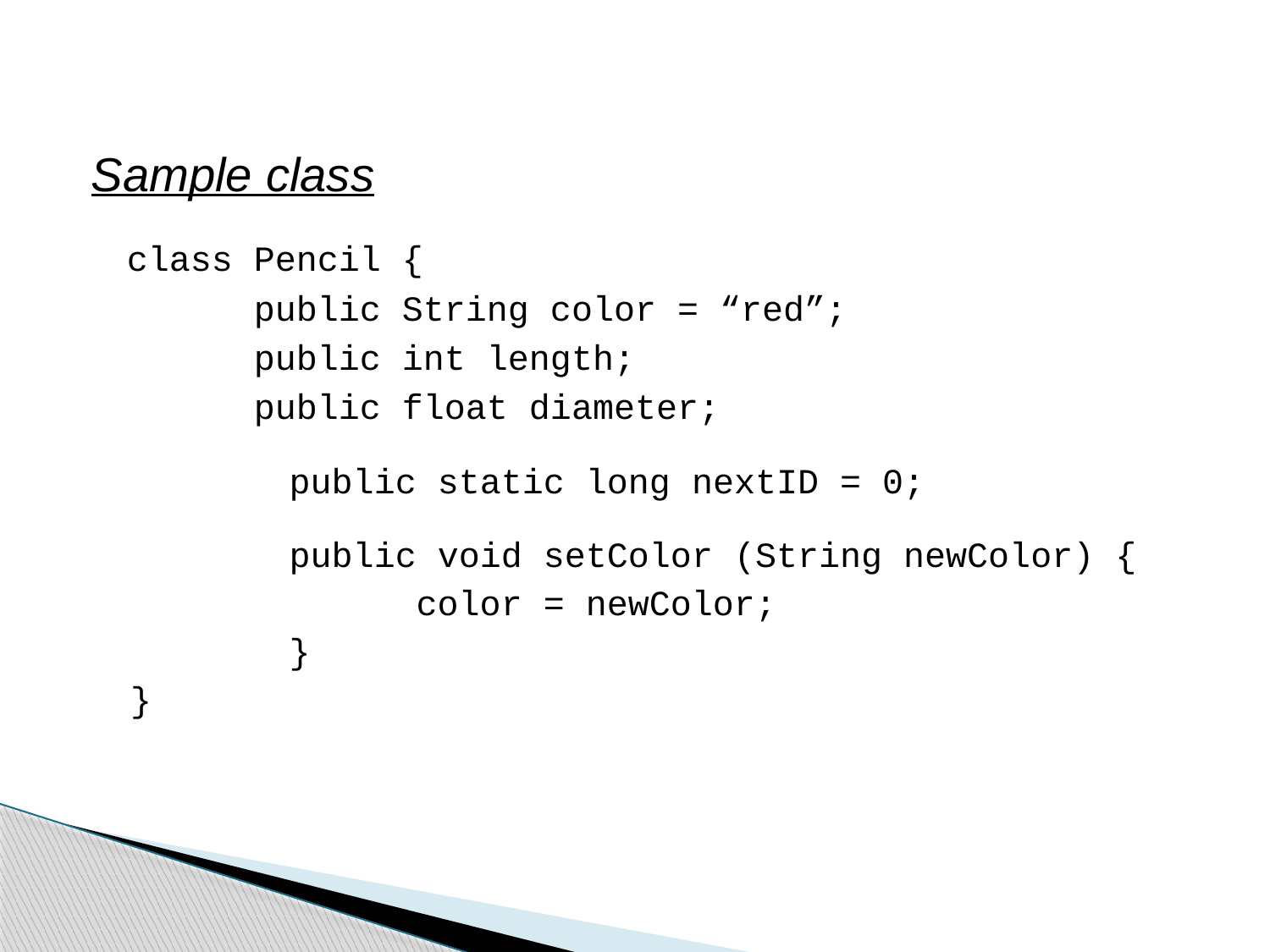

Sample class
	class Pencil {
		public String color = “red”;
		public int length;
		public float diameter;
		public static long nextID = 0;
		public void setColor (String newColor) {
		      color = newColor;
		}
}